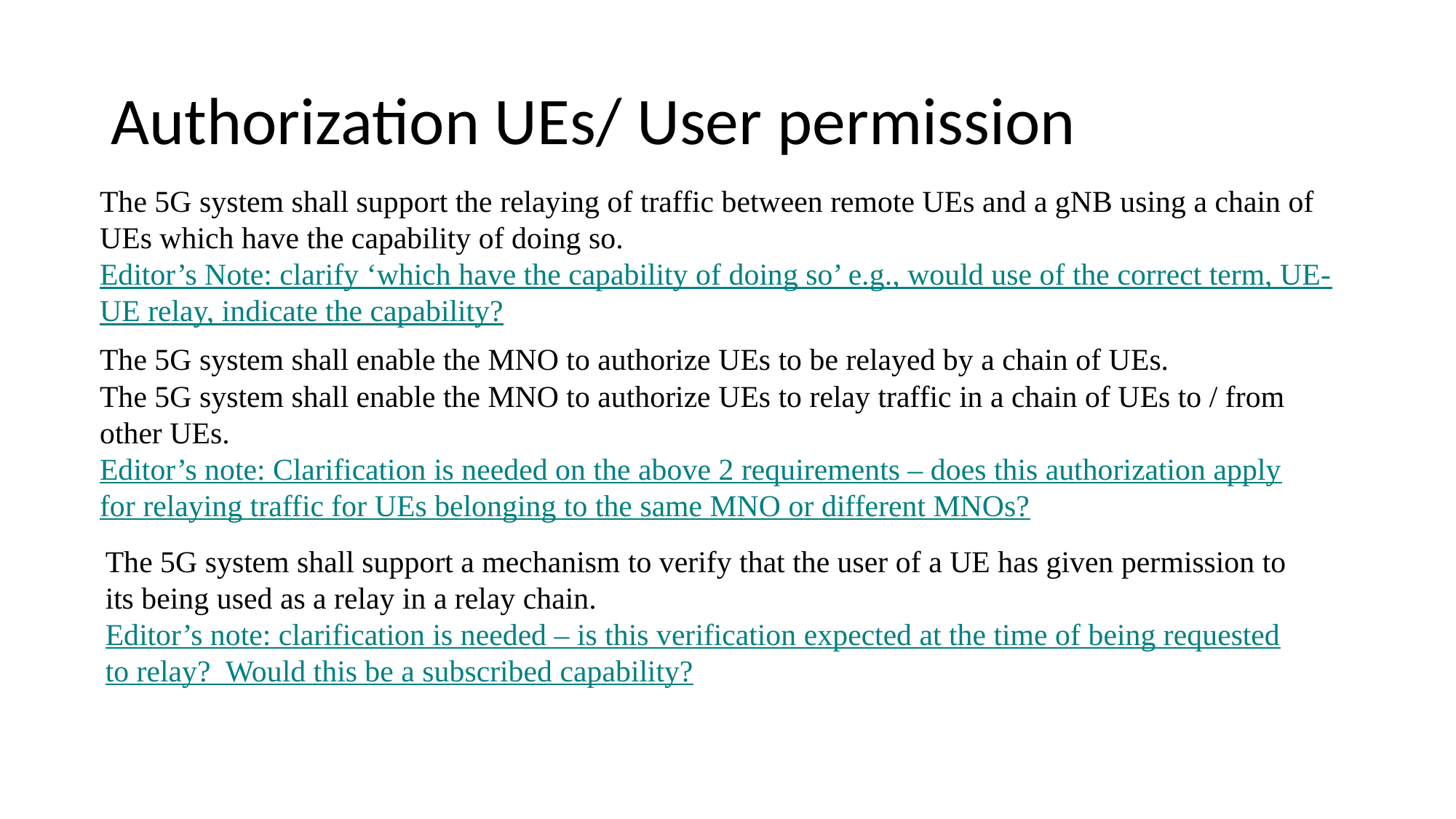

# Authorization UEs/ User permission
The 5G system shall support the relaying of traffic between remote UEs and a gNB using a chain of UEs which have the capability of doing so.
Editor’s Note: clarify ‘which have the capability of doing so’ e.g., would use of the correct term, UE-UE relay, indicate the capability?
The 5G system shall enable the MNO to authorize UEs to be relayed by a chain of UEs.
The 5G system shall enable the MNO to authorize UEs to relay traffic in a chain of UEs to / from other UEs.
Editor’s note: Clarification is needed on the above 2 requirements – does this authorization apply for relaying traffic for UEs belonging to the same MNO or different MNOs?
The 5G system shall support a mechanism to verify that the user of a UE has given permission to its being used as a relay in a relay chain.
Editor’s note: clarification is needed – is this verification expected at the time of being requested to relay?  Would this be a subscribed capability?